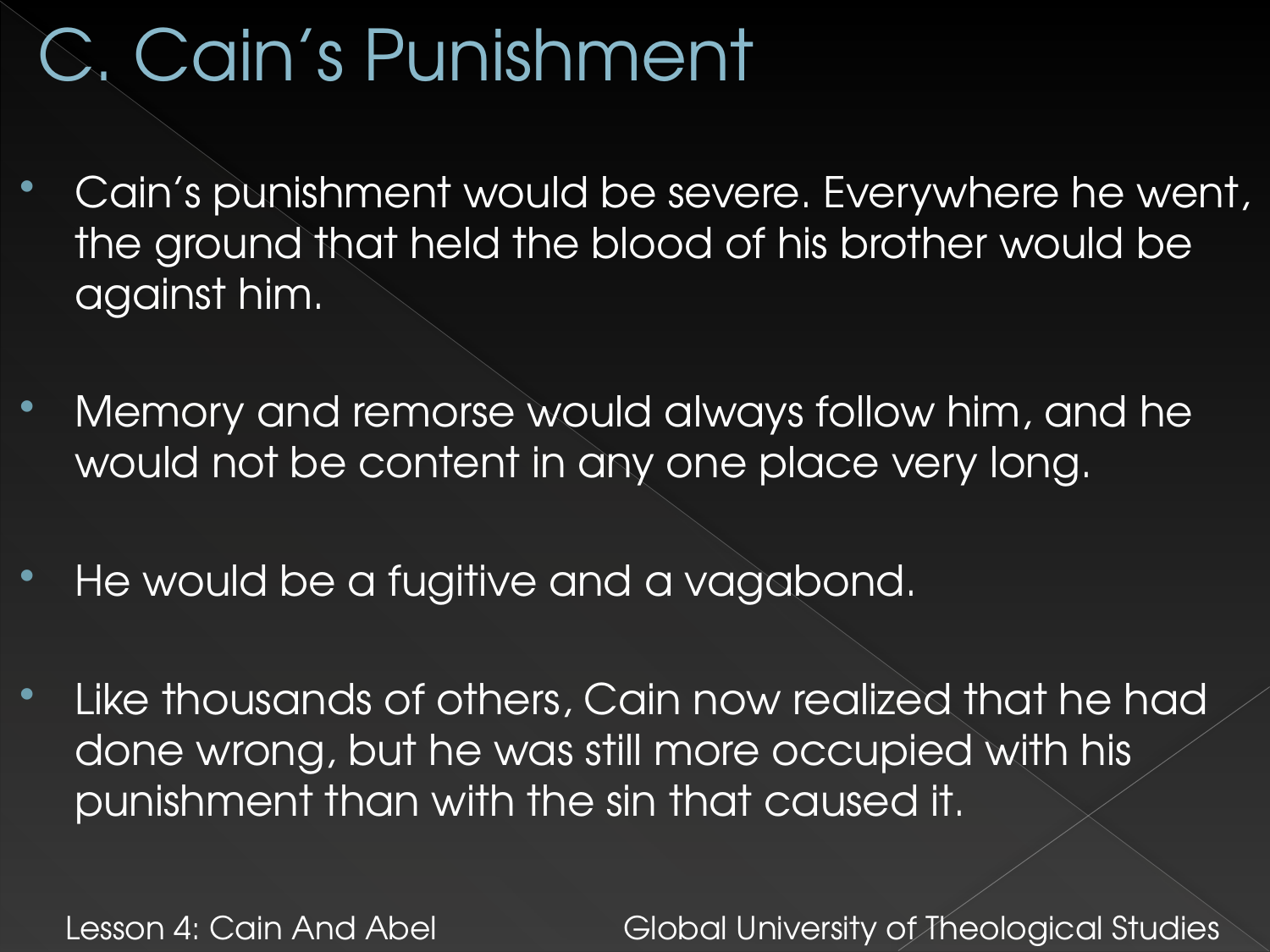

# C. Cain’s Punishment
Cain’s punishment would be severe. Everywhere he went, the ground that held the blood of his brother would be against him.

Memory and remorse would always follow him, and he would not be content in any one place very long.

He would be a fugitive and a vagabond.

Like thousands of others, Cain now realized that he had done wrong, but he was still more occupied with his punishment than with the sin that caused it.
Lesson 4: Cain And Abel                     Global University of Theological Studies